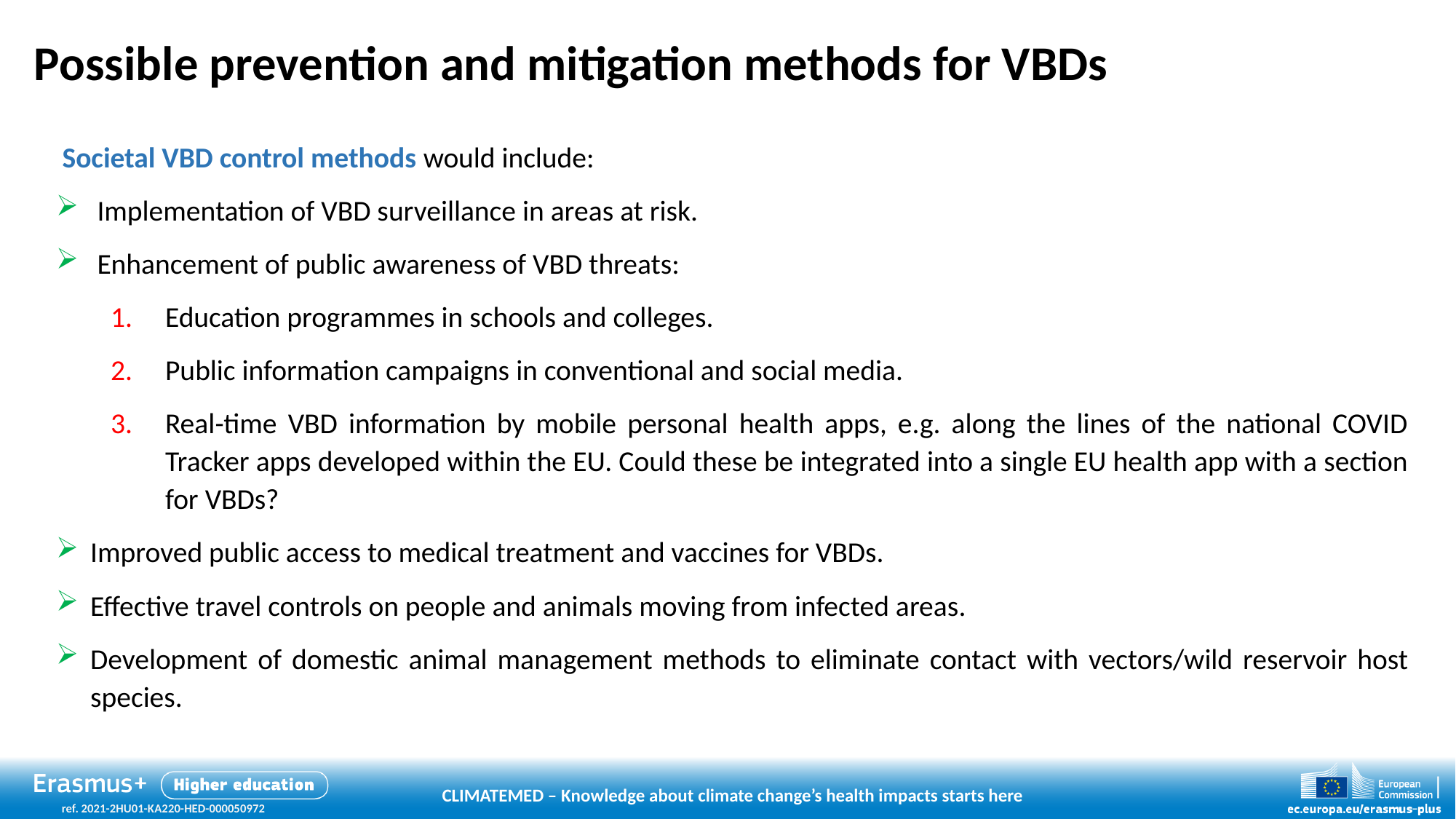

# Possible prevention and mitigation methods for VBDs
 Societal VBD control methods would include:
Implementation of VBD surveillance in areas at risk.
Enhancement of public awareness of VBD threats:
Education programmes in schools and colleges.
Public information campaigns in conventional and social media.
Real-time VBD information by mobile personal health apps, e.g. along the lines of the national COVID Tracker apps developed within the EU. Could these be integrated into a single EU health app with a section for VBDs?
Improved public access to medical treatment and vaccines for VBDs.
Effective travel controls on people and animals moving from infected areas.
Development of domestic animal management methods to eliminate contact with vectors/wild reservoir host species.